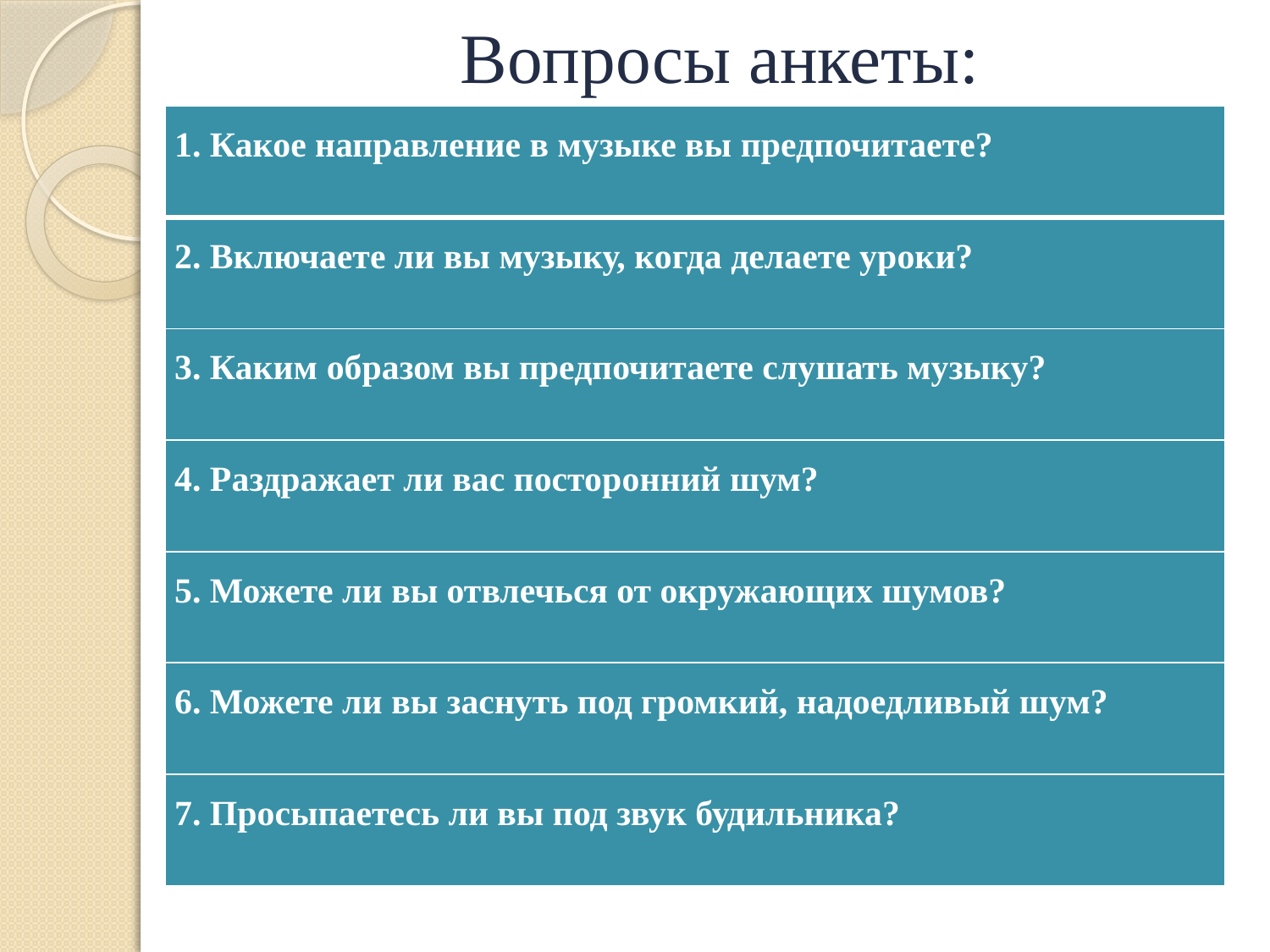

# Вопросы анкеты:
| 1. Какое направление в музыке вы предпочитаете? |
| --- |
| 2. Включаете ли вы музыку, когда делаете уроки? |
| 3. Каким образом вы предпочитаете слушать музыку? |
| 4. Раздражает ли вас посторонний шум? |
| 5. Можете ли вы отвлечься от окружающих шумов? |
| 6. Можете ли вы заснуть под громкий, надоедливый шум? |
| 7. Просыпаетесь ли вы под звук будильника? |